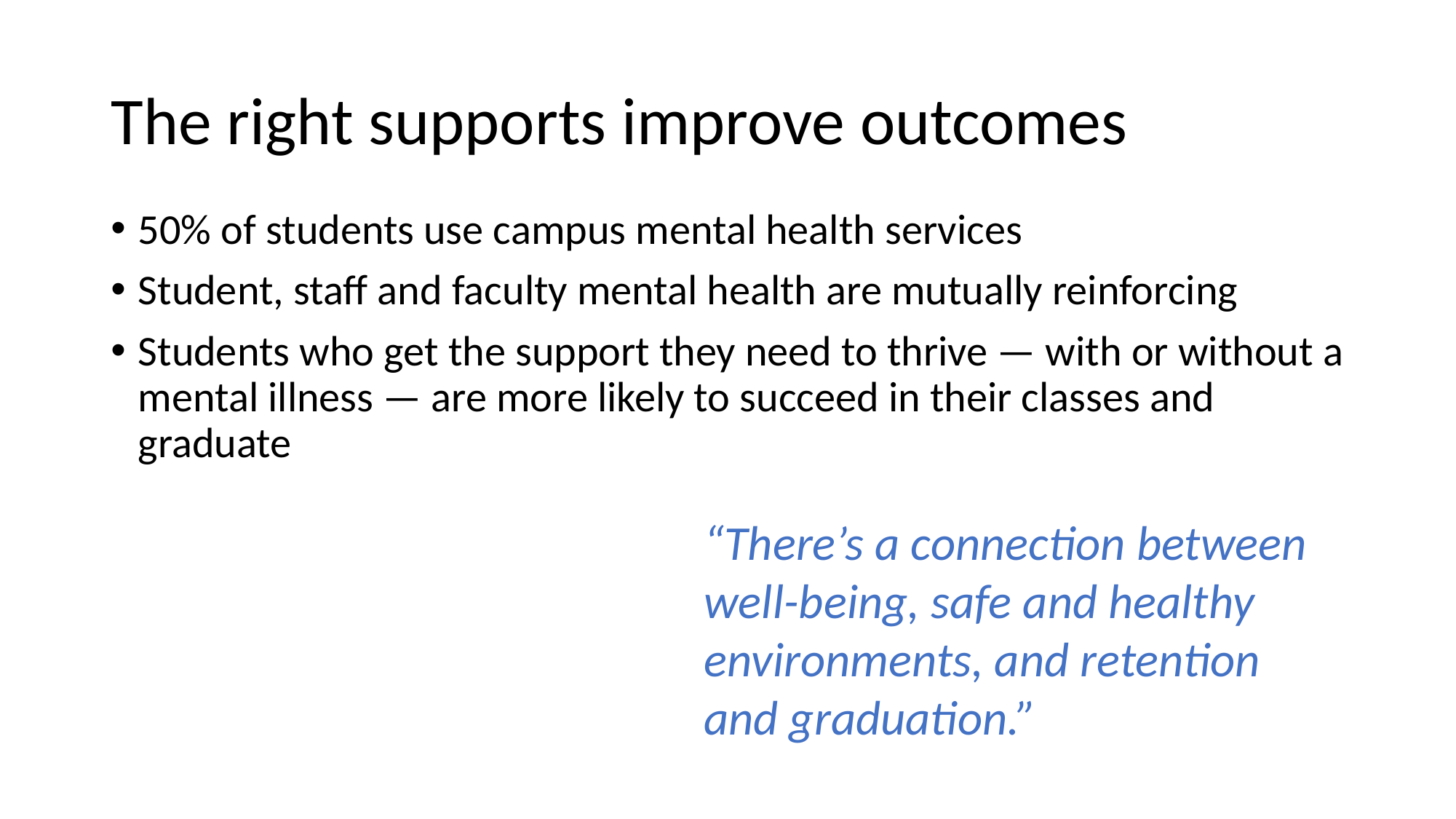

# The right supports improve outcomes
50% of students use campus mental health services
Student, staff and faculty mental health are mutually reinforcing
Students who get the support they need to thrive — with or without a mental illness — are more likely to succeed in their classes and graduate
“There’s a connection between well-being, safe and healthy environments, and retention and graduation.”